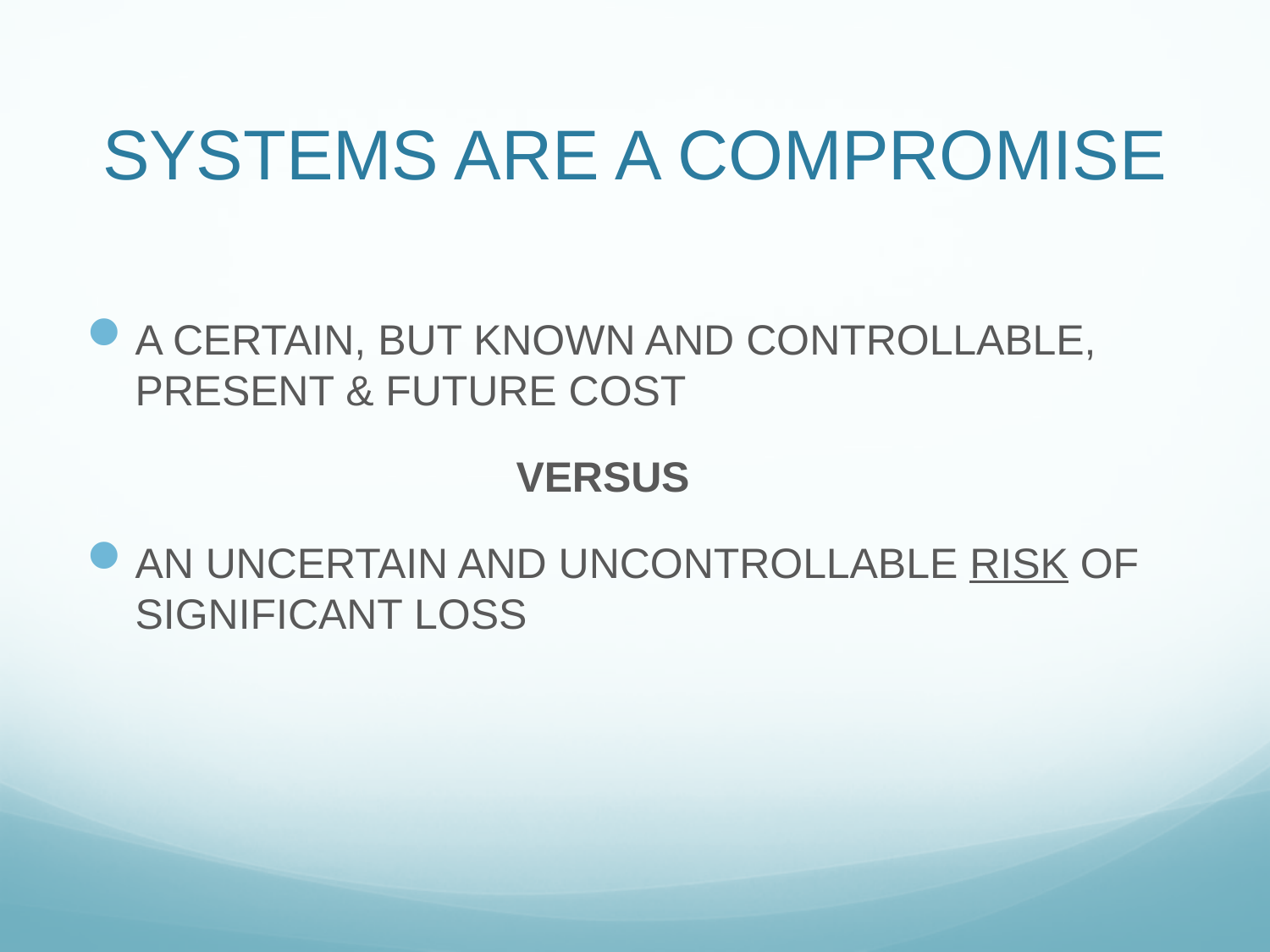

# SYSTEMS ARE A COMPROMISE
A CERTAIN, BUT KNOWN AND CONTROLLABLE,  PRESENT & FUTURE COST
				VERSUS
AN UNCERTAIN AND UNCONTROLLABLE RISK OF SIGNIFICANT LOSS